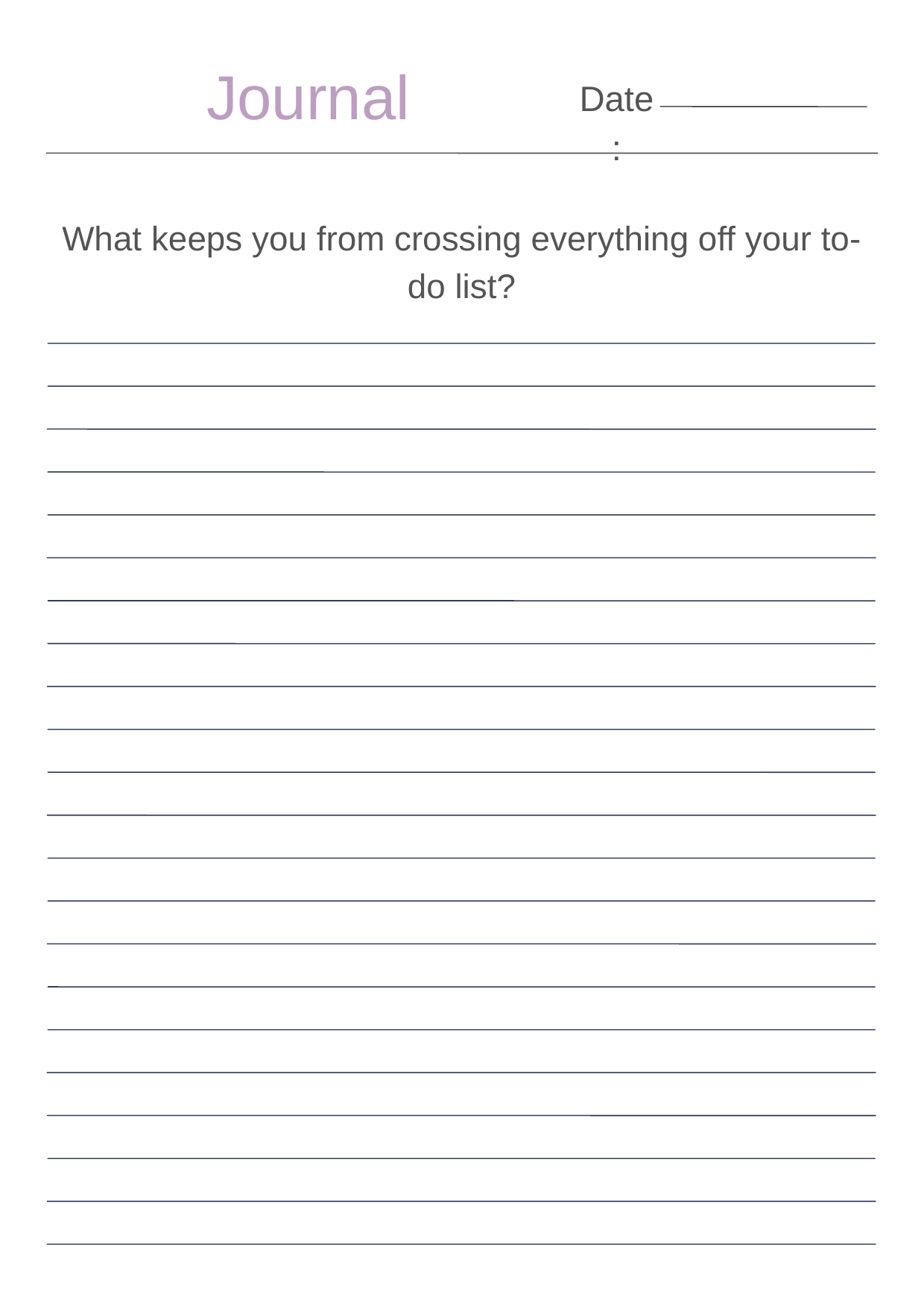

Journal
Date:

What keeps you from crossing everything off your to-do list?